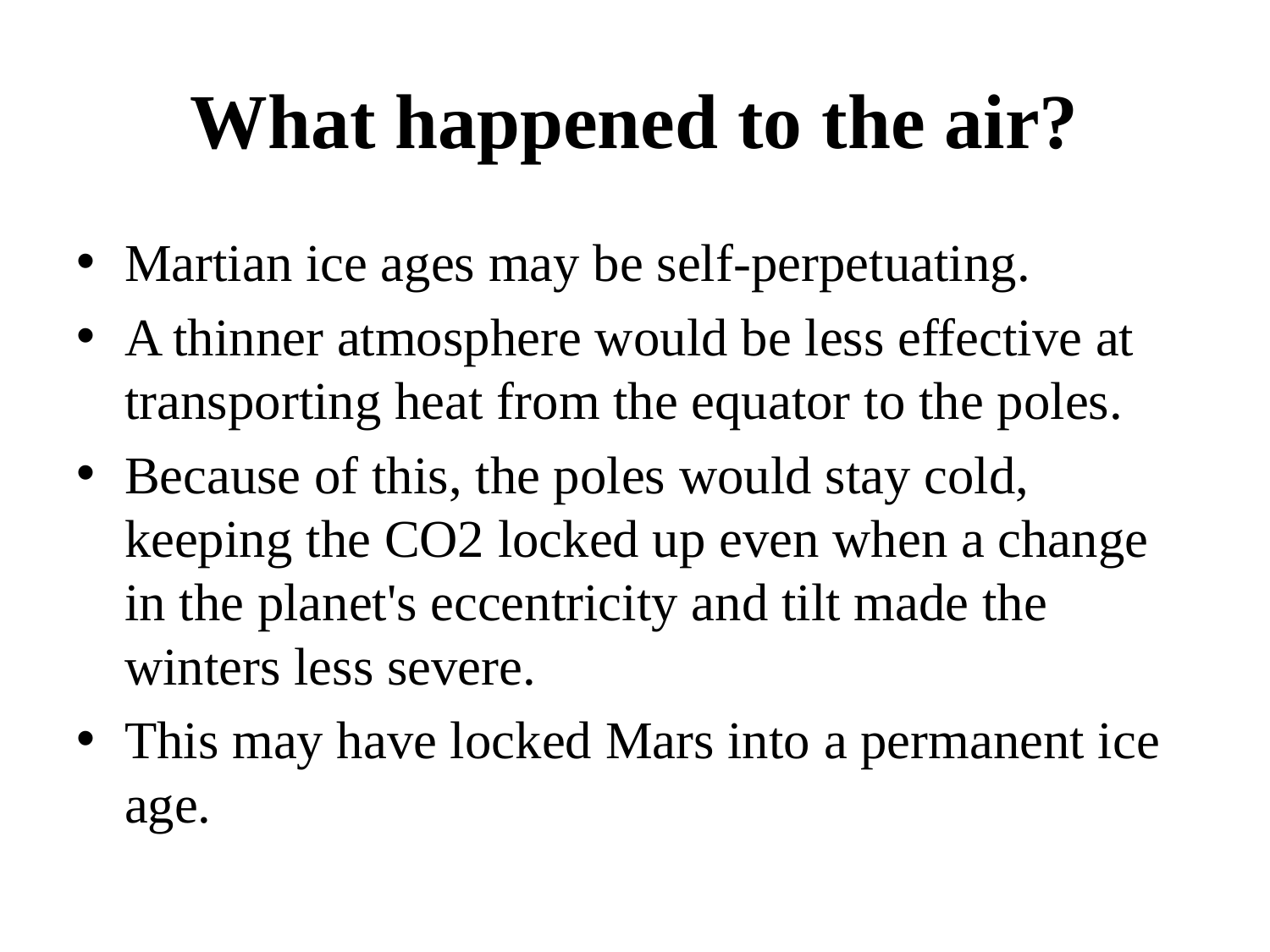

# What happened to the air?
Martian ice ages may be self-perpetuating.
A thinner atmosphere would be less effective at transporting heat from the equator to the poles.
Because of this, the poles would stay cold, keeping the CO2 locked up even when a change in the planet's eccentricity and tilt made the winters less severe.
This may have locked Mars into a permanent ice age.